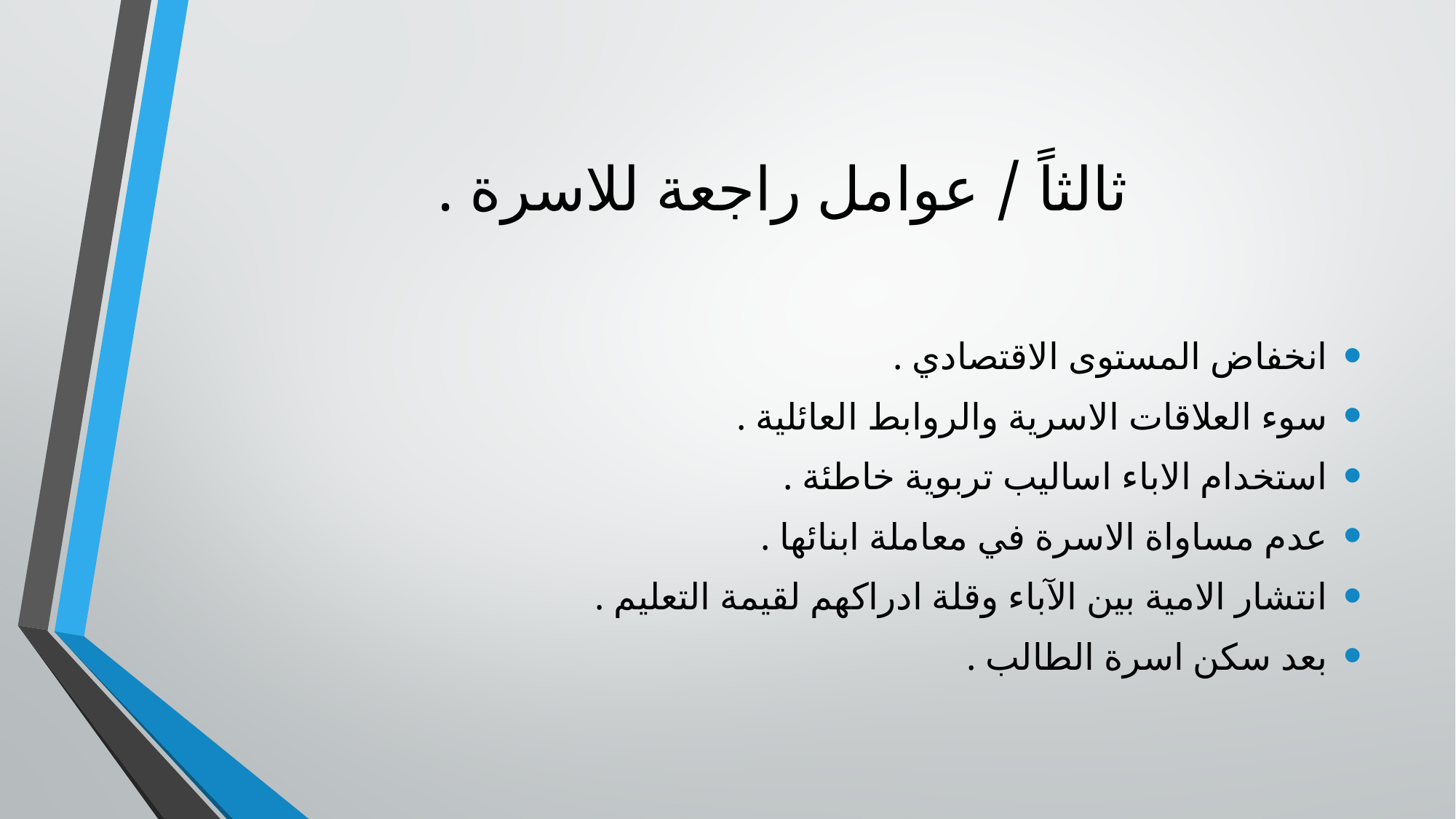

# ثالثاً / عوامل راجعة للاسرة .
انخفاض المستوى الاقتصادي .
سوء العلاقات الاسرية والروابط العائلية .
استخدام الاباء اساليب تربوية خاطئة .
عدم مساواة الاسرة في معاملة ابنائها .
انتشار الامية بين الآباء وقلة ادراكهم لقيمة التعليم .
بعد سكن اسرة الطالب .